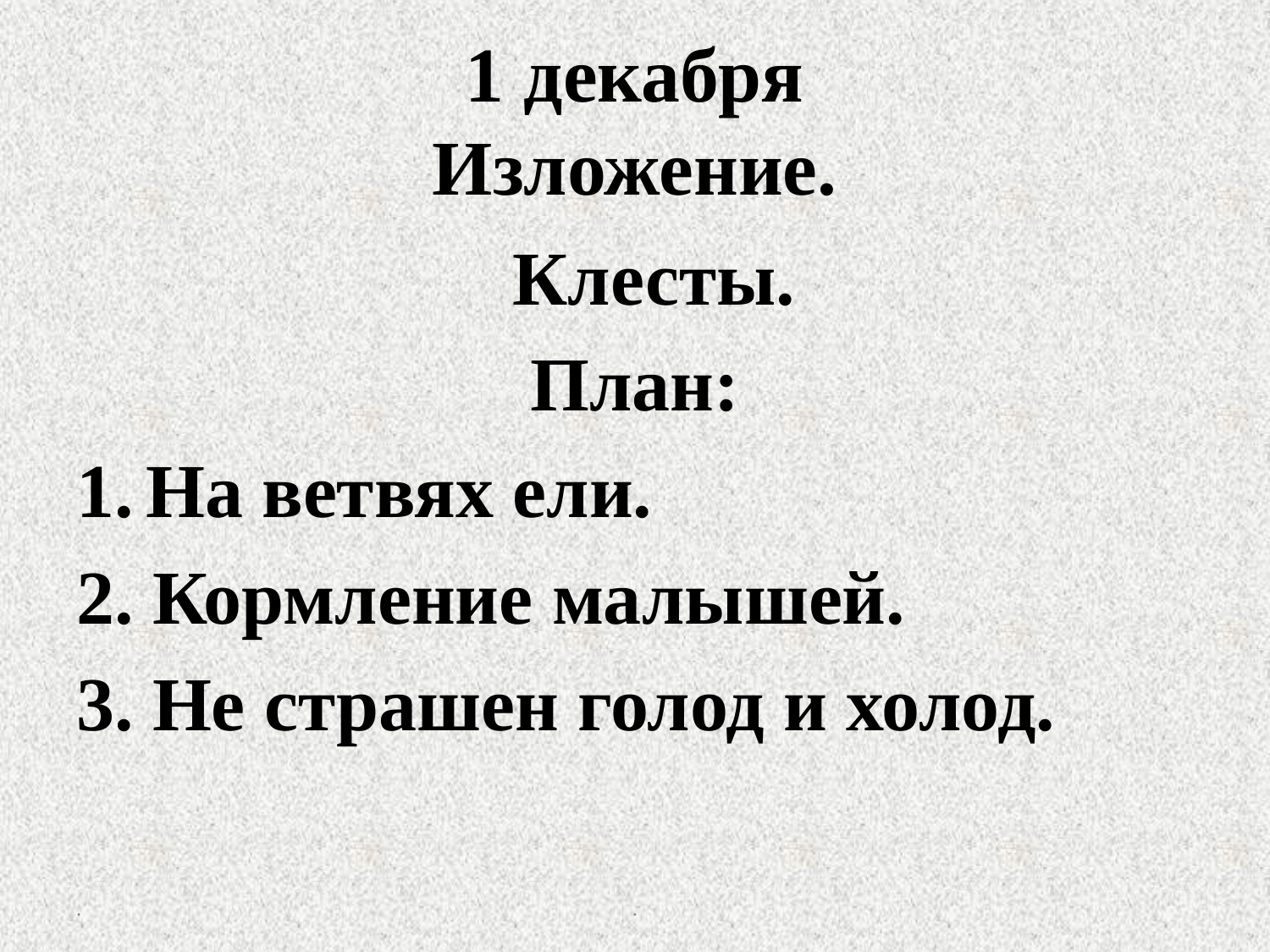

# 1 декабря Изложение.
  Клесты.
План:
На ветвях ели.
2. Кормление малышей.
3. Не страшен голод и холод.

.
.